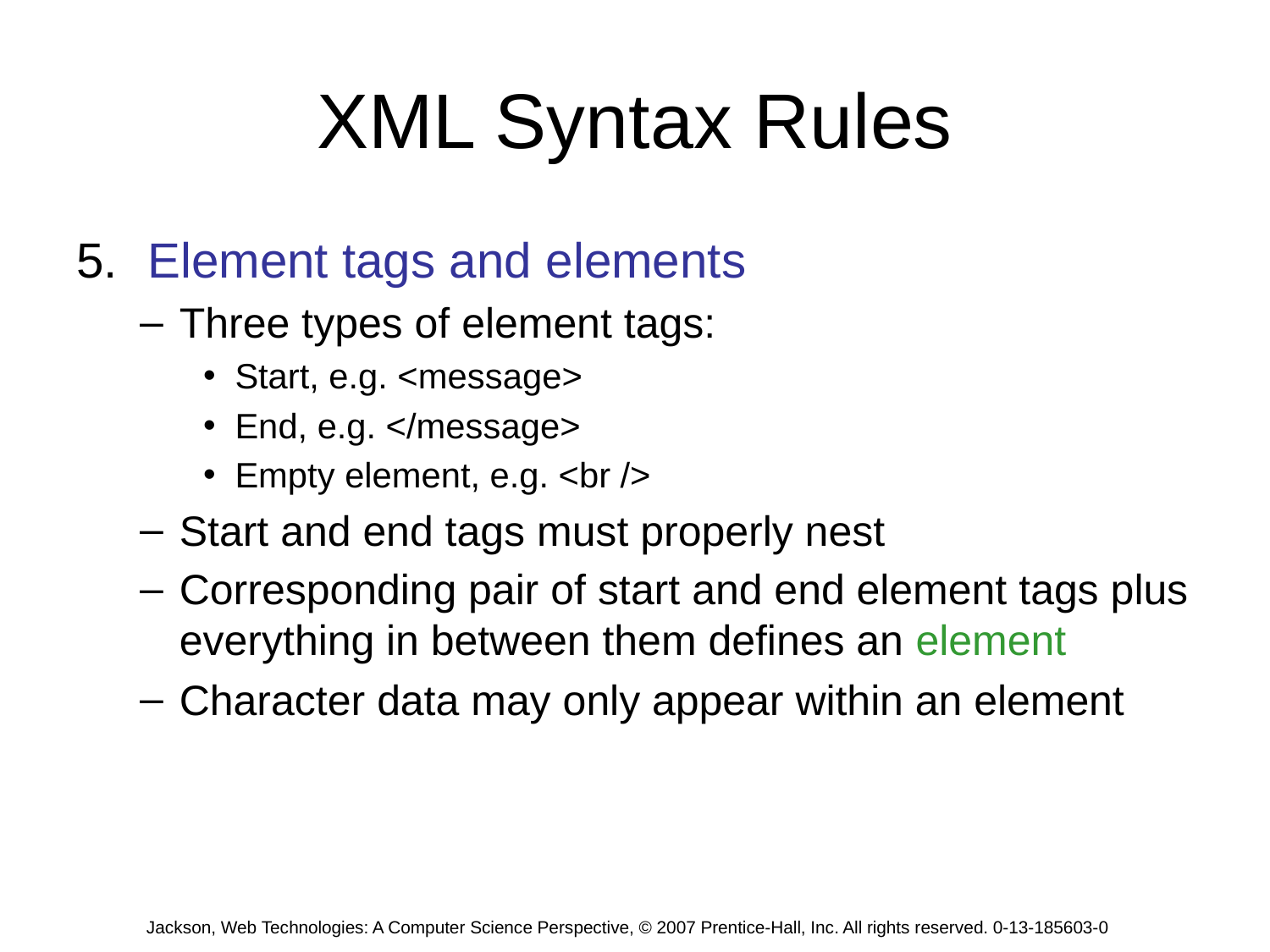

# XML Syntax Rules
Element tags and elements
Three types of element tags:
Start, e.g. <message>
End, e.g. </message>
Empty element, e.g. <br />
Start and end tags must properly nest
Corresponding pair of start and end element tags plus everything in between them defines an element
Character data may only appear within an element

Jackson, Web Technologies: A Computer Science Perspective, © 2007 Prentice-Hall, Inc. All rights reserved. 0-13-185603-0